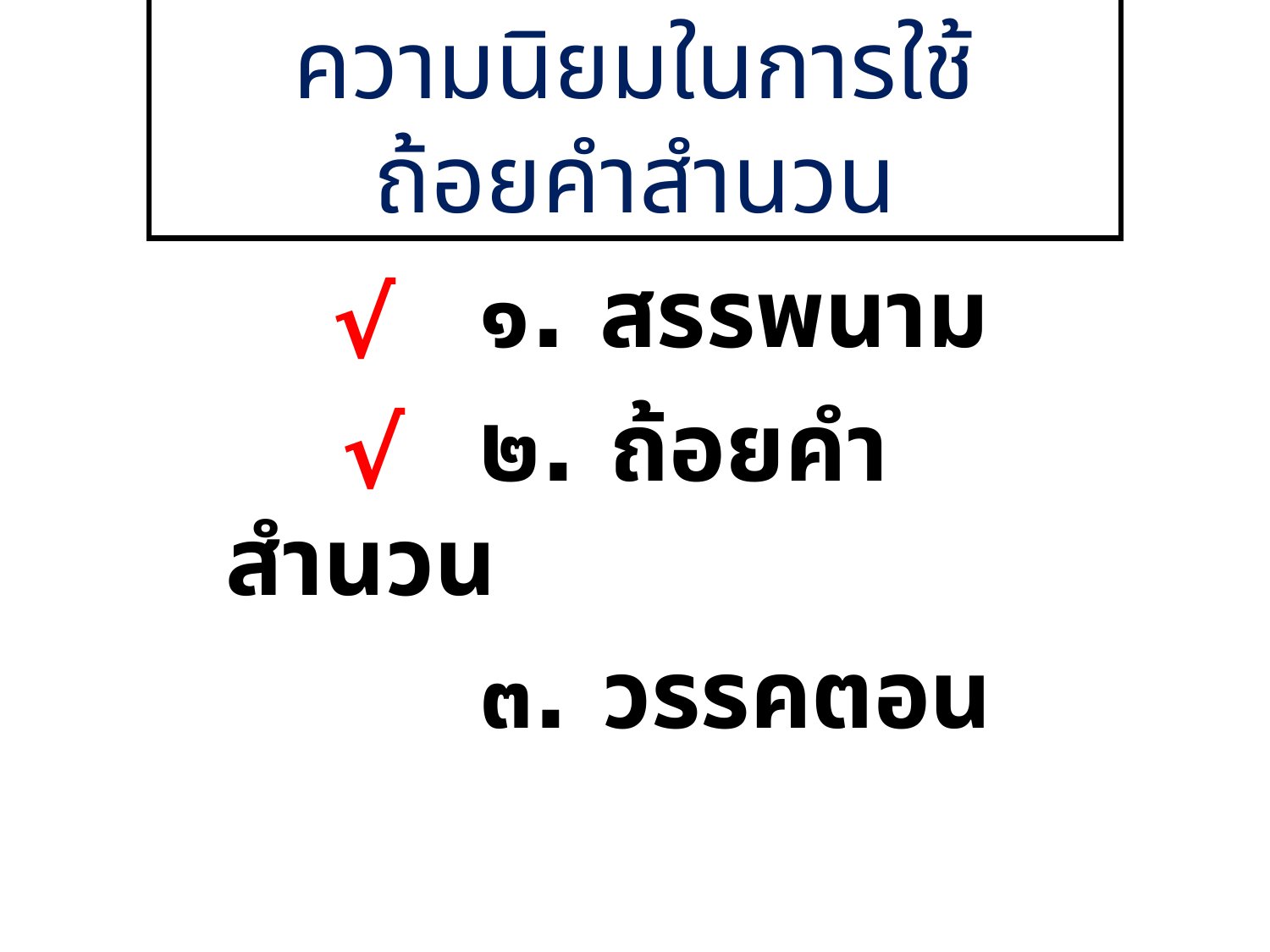

# ความนิยมในการใช้ถ้อยคำสำนวน
			๑. สรรพนาม
		 	๒. ถ้อยคำ สำนวน
			๓. วรรคตอน
√
√